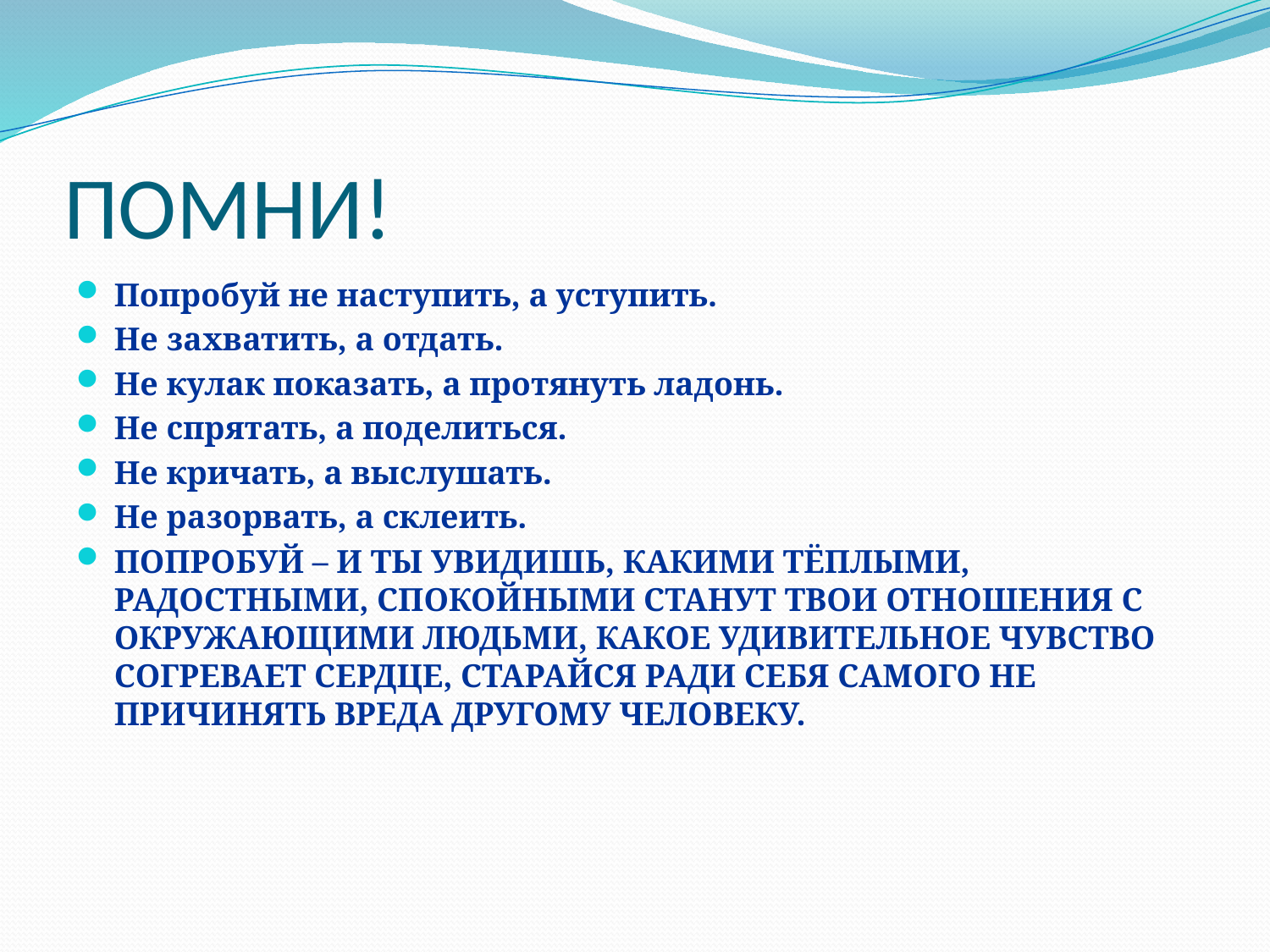

# ПОМНИ!
Попробуй не наступить, а уступить.
Не захватить, а отдать.
Не кулак показать, а протянуть ладонь.
Не спрятать, а поделиться.
Не кричать, а выслушать.
Не разорвать, а склеить.
ПОПРОБУЙ – И ТЫ УВИДИШЬ, КАКИМИ ТЁПЛЫМИ, РАДОСТНЫМИ, СПОКОЙНЫМИ СТАНУТ ТВОИ ОТНОШЕНИЯ С ОКРУЖАЮЩИМИ ЛЮДЬМИ, КАКОЕ УДИВИТЕЛЬНОЕ ЧУВСТВО СОГРЕВАЕТ СЕРДЦЕ, СТАРАЙСЯ РАДИ СЕБЯ САМОГО НЕ ПРИЧИНЯТЬ ВРЕДА ДРУГОМУ ЧЕЛОВЕКУ.